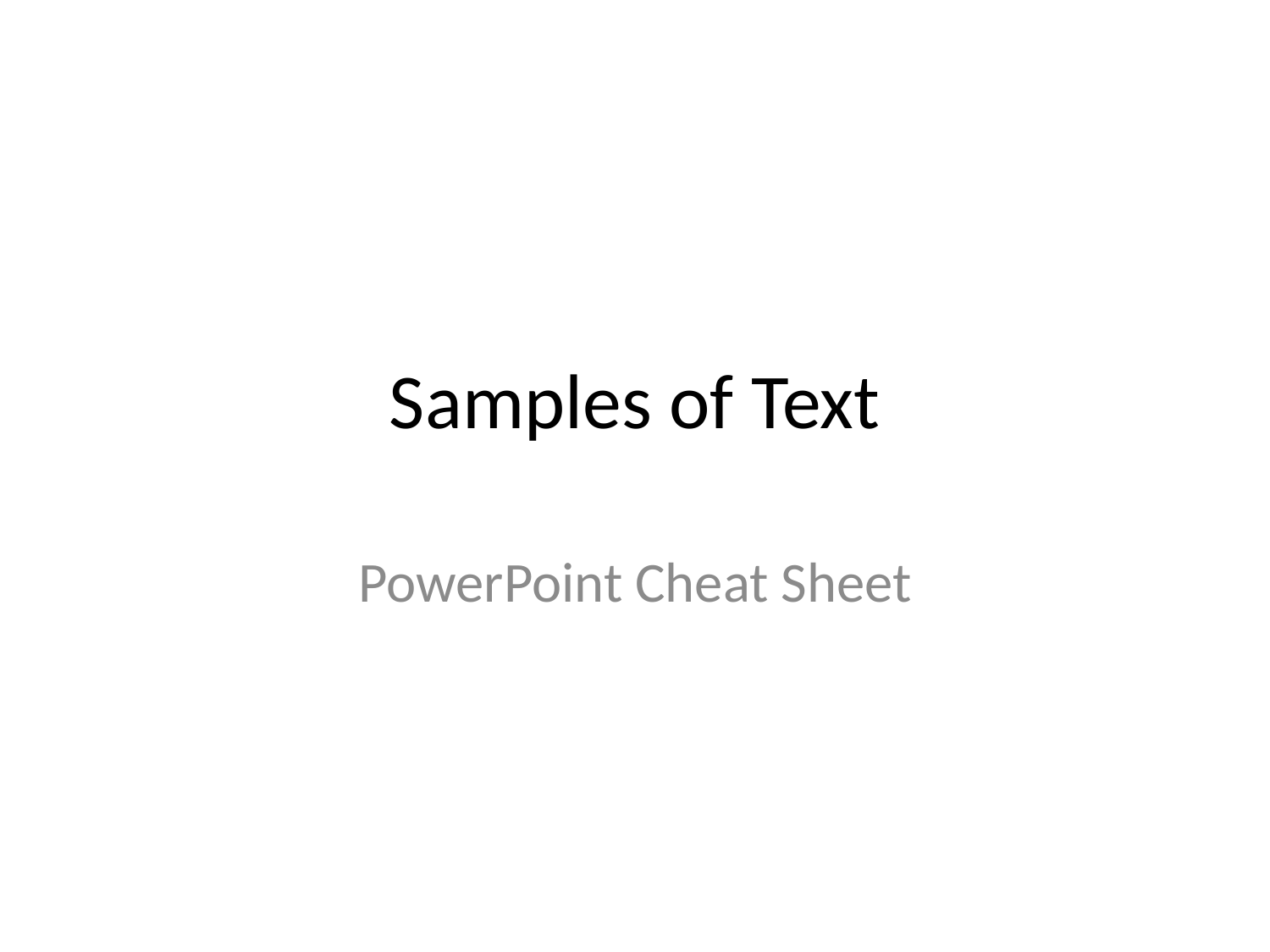

# Samples of Text
PowerPoint Cheat Sheet